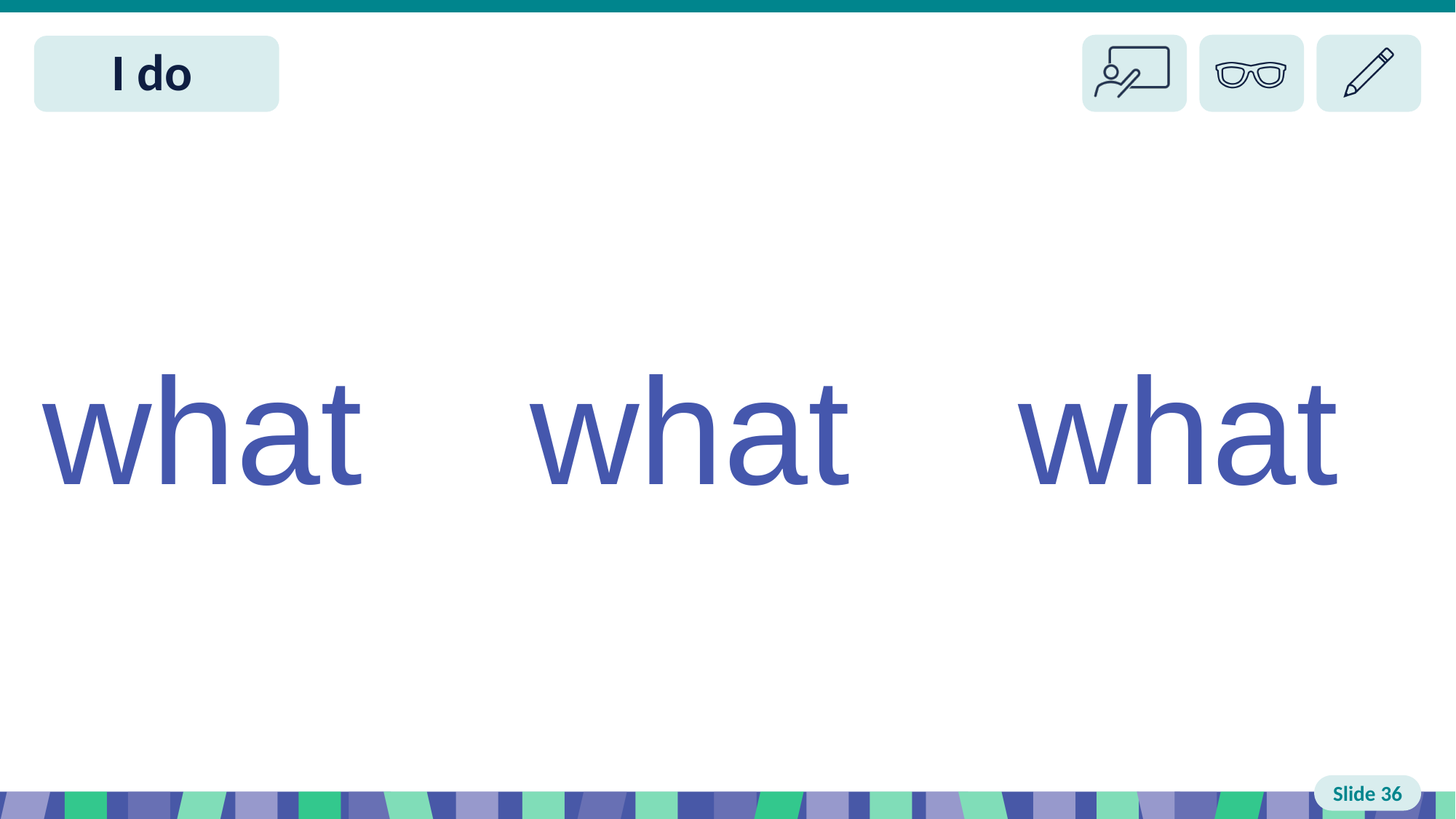

Slide 36 I do
what    what    what